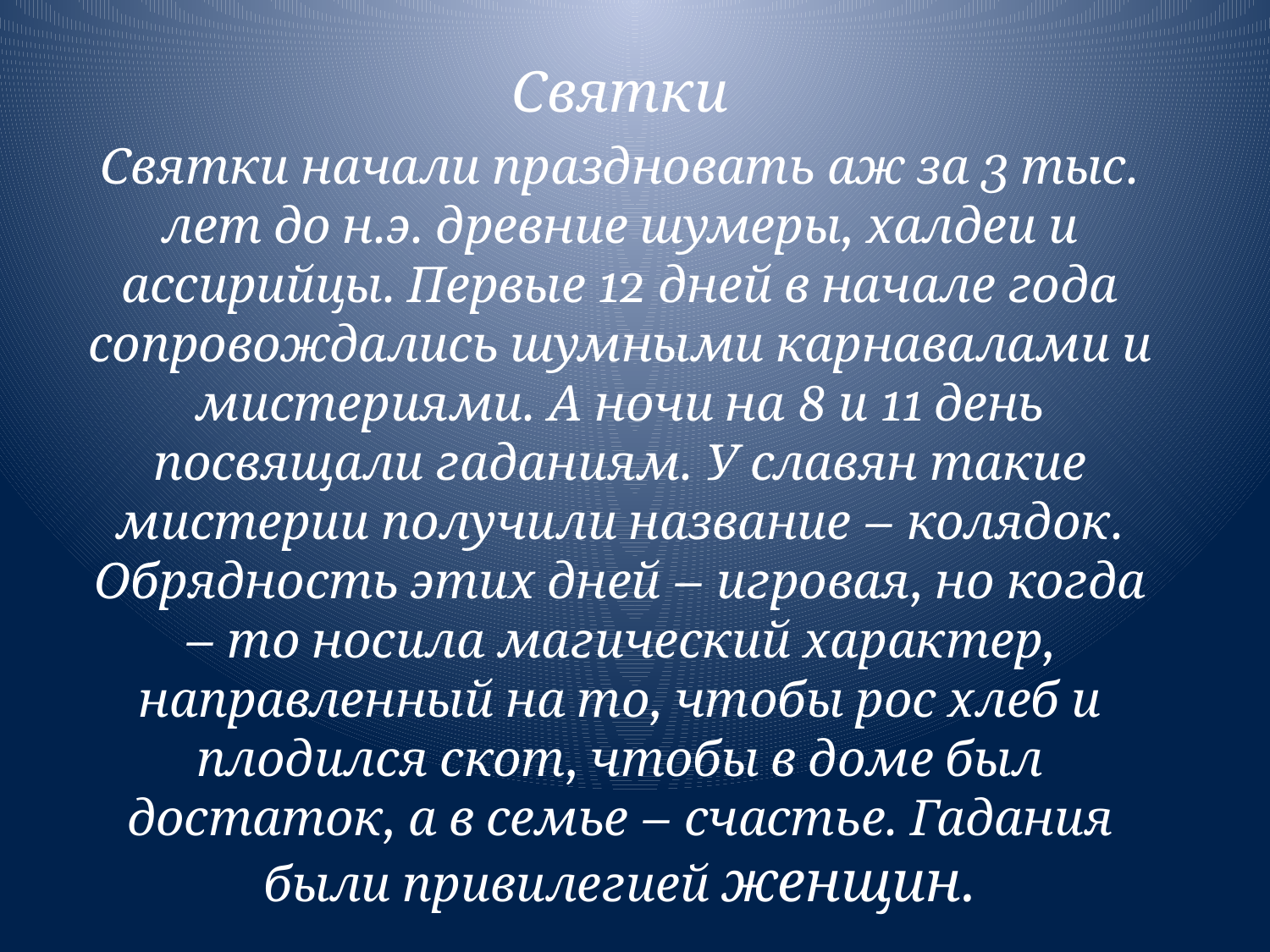

Святки
Святки начали праздновать аж за 3 тыс. лет до н.э. древние шумеры, халдеи и ассирийцы. Первые 12 дней в начале года сопровождались шумными карнавалами и мистериями. А ночи на 8 и 11 день посвящали гаданиям. У славян такие мистерии получили название – колядок. Обрядность этих дней – игровая, но когда – то носила магический характер, направленный на то, чтобы рос хлеб и плодился скот, чтобы в доме был достаток, а в семье – счастье. Гадания были привилегией женщин.